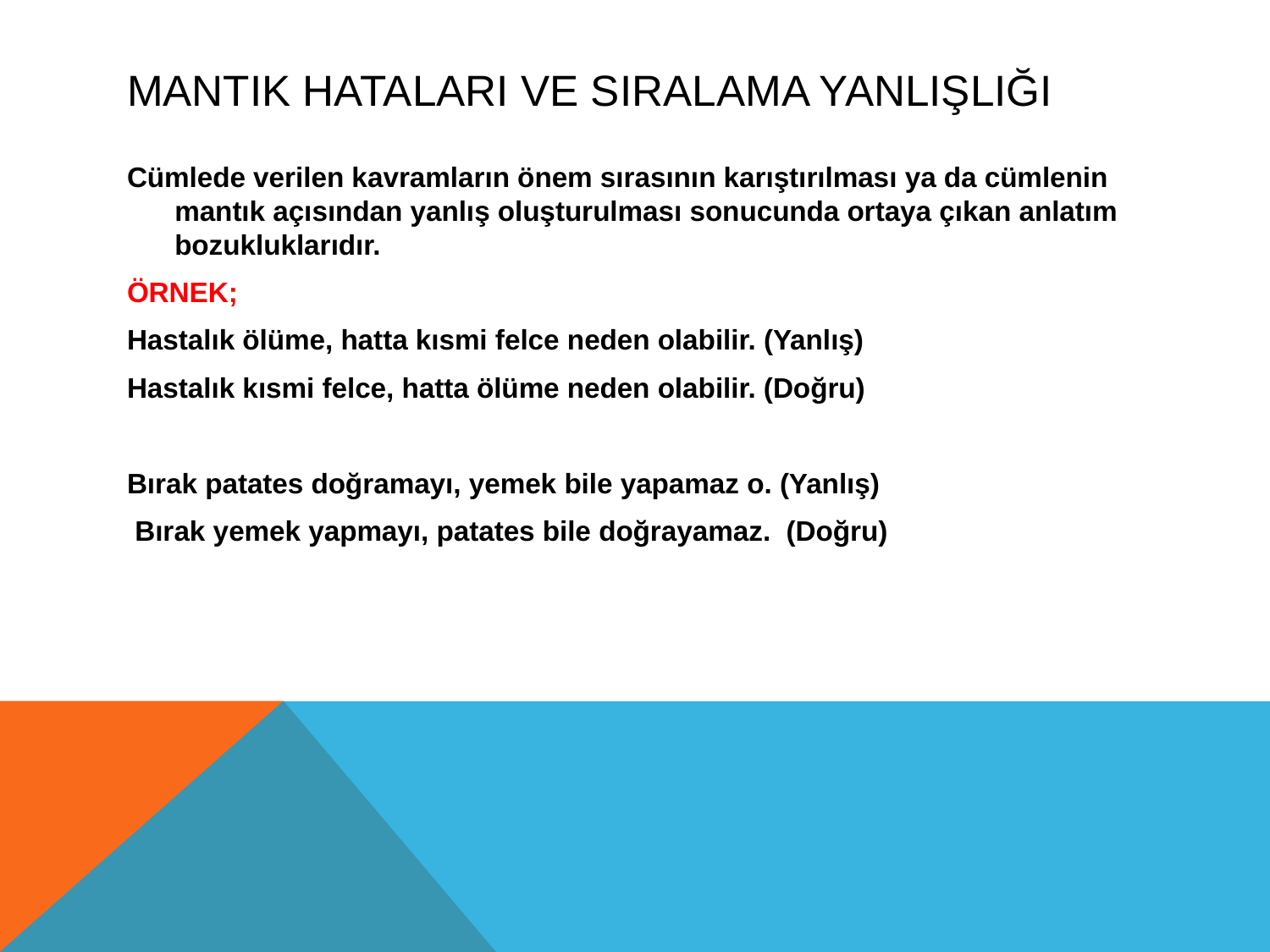

# mantIk hatalarI ve sIralama YanlIşlIğI
Cümlede verilen kavramların önem sırasının karıştırılması ya da cümlenin mantık açısından yanlış oluşturulması sonucunda ortaya çıkan anlatım bozukluklarıdır.
ÖRNEK;
Hastalık ölüme, hatta kısmi felce neden olabilir. (Yanlış)
Hastalık kısmi felce, hatta ölüme neden olabilir. (Doğru)

Bırak patates doğramayı, yemek bile yapamaz o. (Yanlış)
 Bırak yemek yapmayı, patates bile doğrayamaz.  (Doğru)